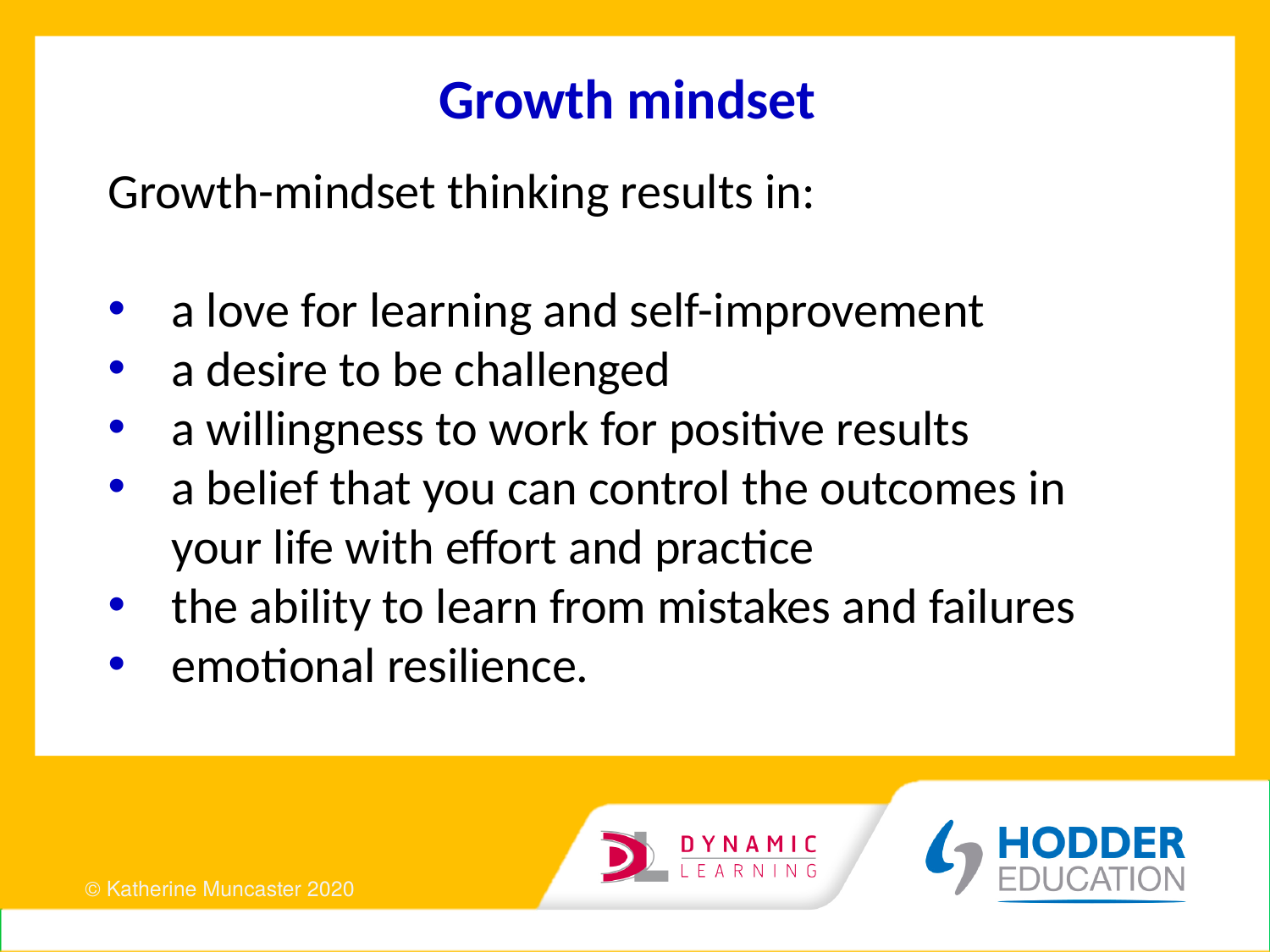

# Growth mindset
Growth-mindset thinking results in:

a love for learning and self-improvement
a desire to be challenged
a willingness to work for positive results
a belief that you can control the outcomes in your life with effort and practice
the ability to learn from mistakes and failures
emotional resilience.